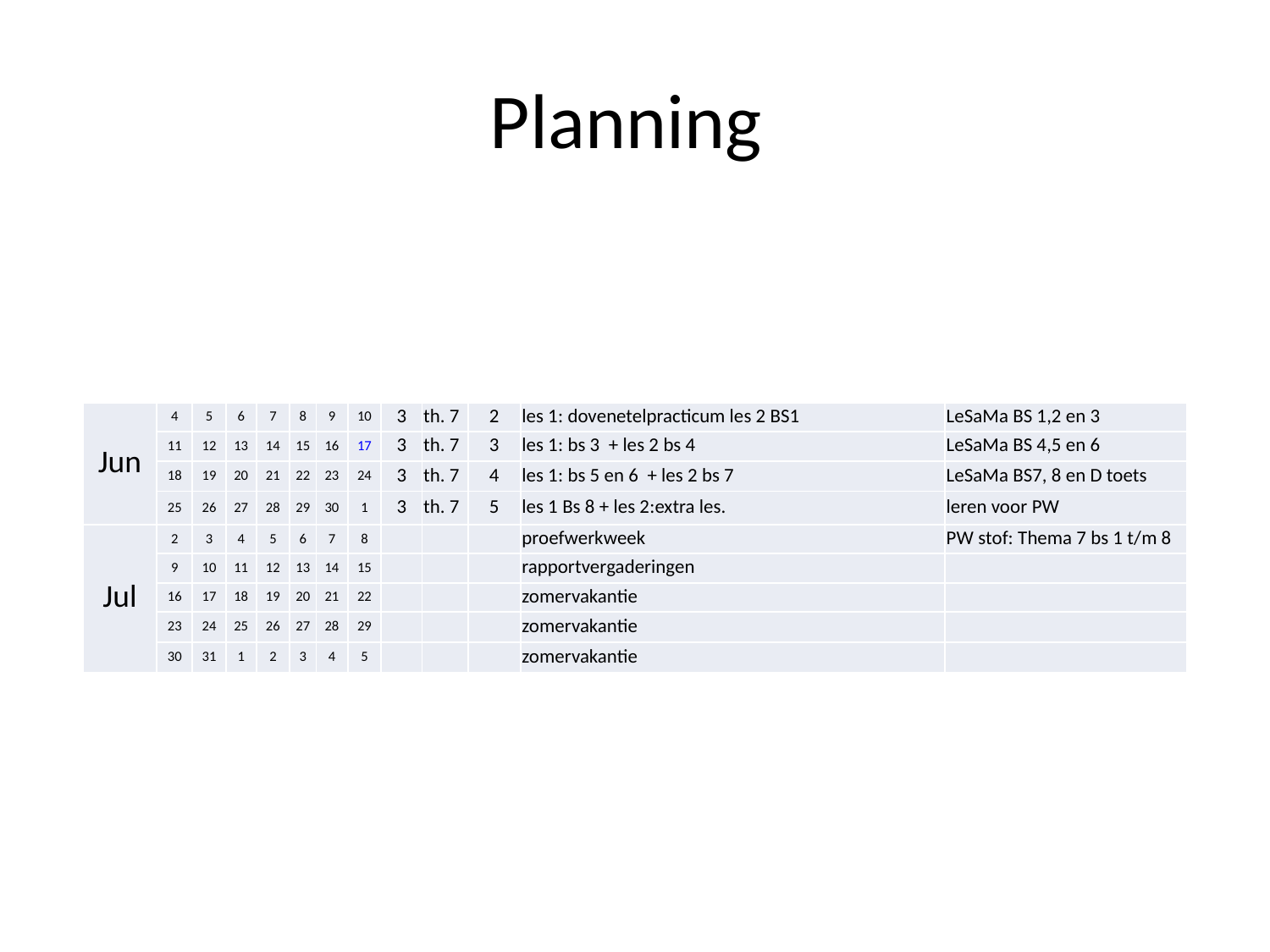

# Planning
| Jun | 4 | 5 | 6 | 7 | 8 | 9 | 10 | 3 | th. 7 | 2 | les 1: dovenetelpracticum les 2 BS1 | LeSaMa BS 1,2 en 3 |
| --- | --- | --- | --- | --- | --- | --- | --- | --- | --- | --- | --- | --- |
|  | 11 | 12 | 13 | 14 | 15 | 16 | 17 | 3 | th. 7 | 3 | les 1: bs 3 + les 2 bs 4 | LeSaMa BS 4,5 en 6 |
|  | 18 | 19 | 20 | 21 | 22 | 23 | 24 | 3 | th. 7 | 4 | les 1: bs 5 en 6 + les 2 bs 7 | LeSaMa BS7, 8 en D toets |
|  | 25 | 26 | 27 | 28 | 29 | 30 | 1 | 3 | th. 7 | 5 | les 1 Bs 8 + les 2:extra les. | leren voor PW |
| Jul | 2 | 3 | 4 | 5 | 6 | 7 | 8 |  |  |  | proefwerkweek | PW stof: Thema 7 bs 1 t/m 8 |
|  | 9 | 10 | 11 | 12 | 13 | 14 | 15 |  |  |  | rapportvergaderingen |  |
|  | 16 | 17 | 18 | 19 | 20 | 21 | 22 |  |  |  | zomervakantie |  |
|  | 23 | 24 | 25 | 26 | 27 | 28 | 29 |  |  |  | zomervakantie |  |
|  | 30 | 31 | 1 | 2 | 3 | 4 | 5 |  |  |  | zomervakantie |  |